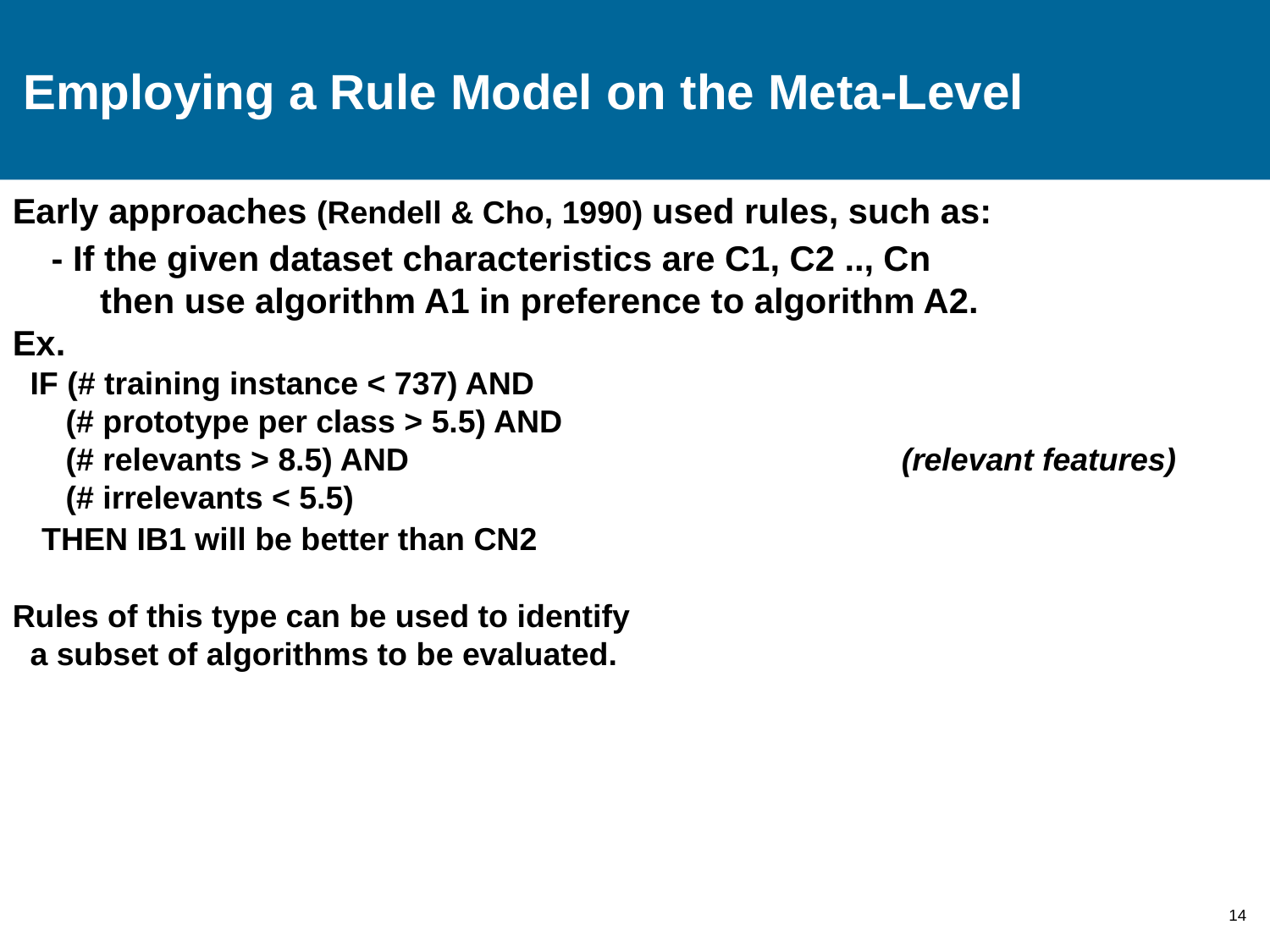

# Employing a Rule Model on the Meta-Level
Early approaches (Rendell & Cho, 1990) used rules, such as:
    - If the given dataset characteristics are C1, C2 .., Cn
         then use algorithm A1 in preference to algorithm A2.
Ex.
  IF (# training instance < 737) AND
      (# prototype per class > 5.5) AND
      (# relevants > 8.5) AND 				(relevant features)
      (# irrelevants < 5.5)
   THEN IB1 will be better than CN2

Rules of this type can be used to identify
  a subset of algorithms to be evaluated.

14